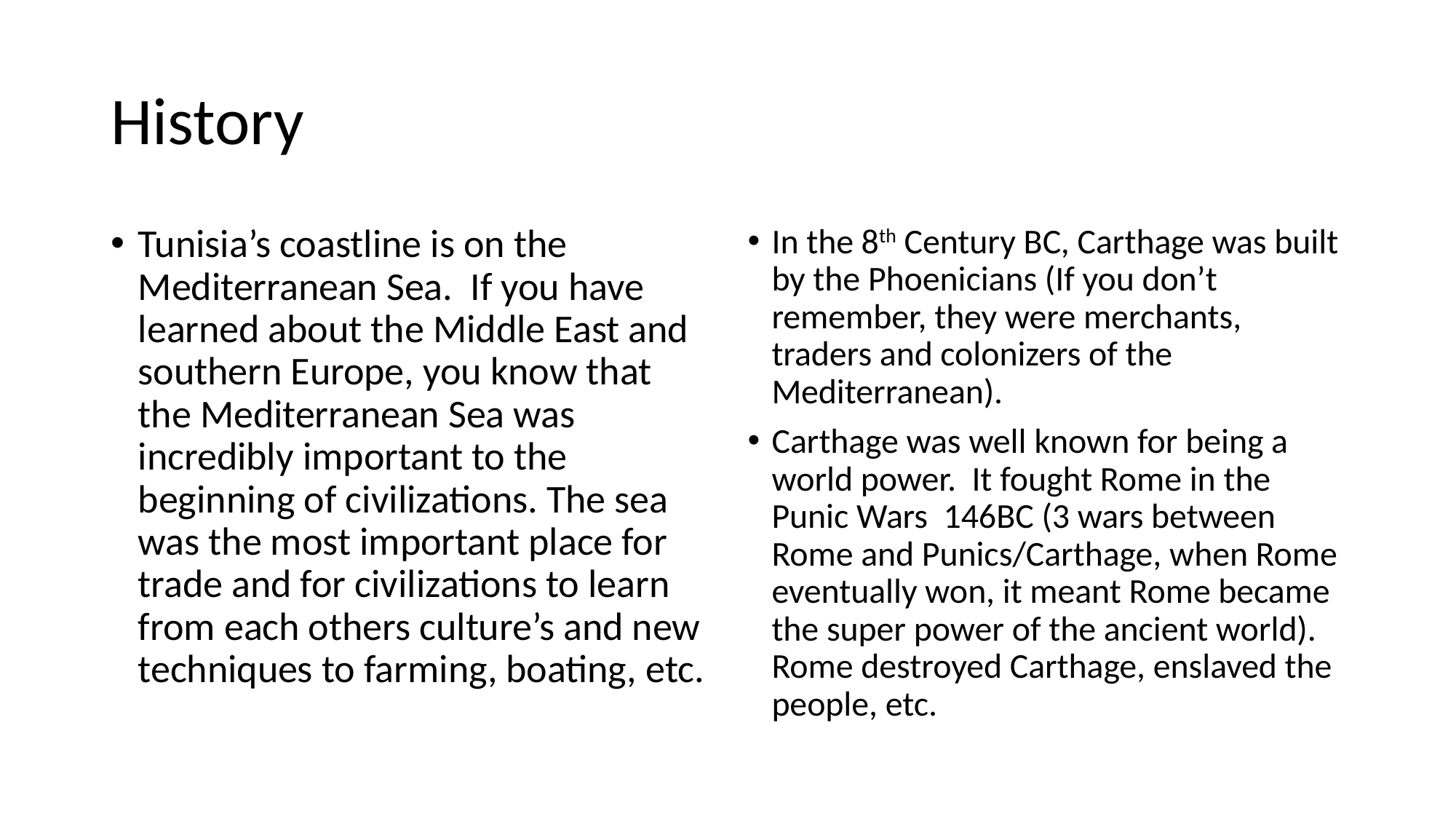

# History
Tunisia’s coastline is on the Mediterranean Sea.  If you have learned about the Middle East and southern Europe, you know that the Mediterranean Sea was incredibly important to the beginning of civilizations. The sea was the most important place for trade and for civilizations to learn from each others culture’s and new techniques to farming, boating, etc.
In the 8th Century BC, Carthage was built by the Phoenicians (If you don’t remember, they were merchants, traders and colonizers of the Mediterranean).
Carthage was well known for being a world power.  It fought Rome in the Punic Wars  146BC (3 wars between Rome and Punics/Carthage, when Rome eventually won, it meant Rome became the super power of the ancient world). Rome destroyed Carthage, enslaved the people, etc.